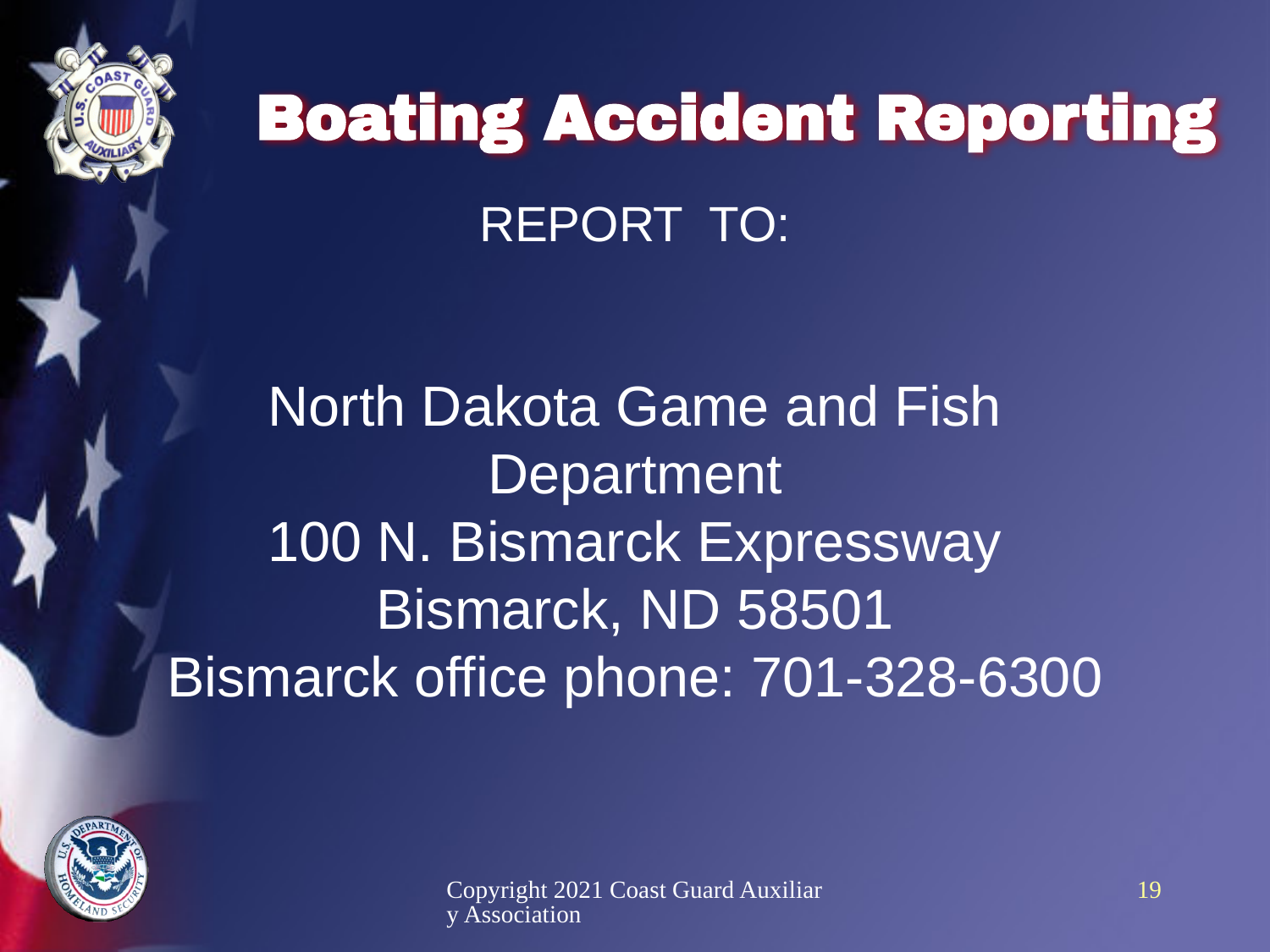

# Boating Accident Reporting

REPORT  TO:
North Dakota Game and Fish Department
100 N. Bismarck Expressway
Bismarck, ND 58501
Bismarck office phone: 701-328-6300
Copyright 2021 Coast Guard Auxiliary Association
19